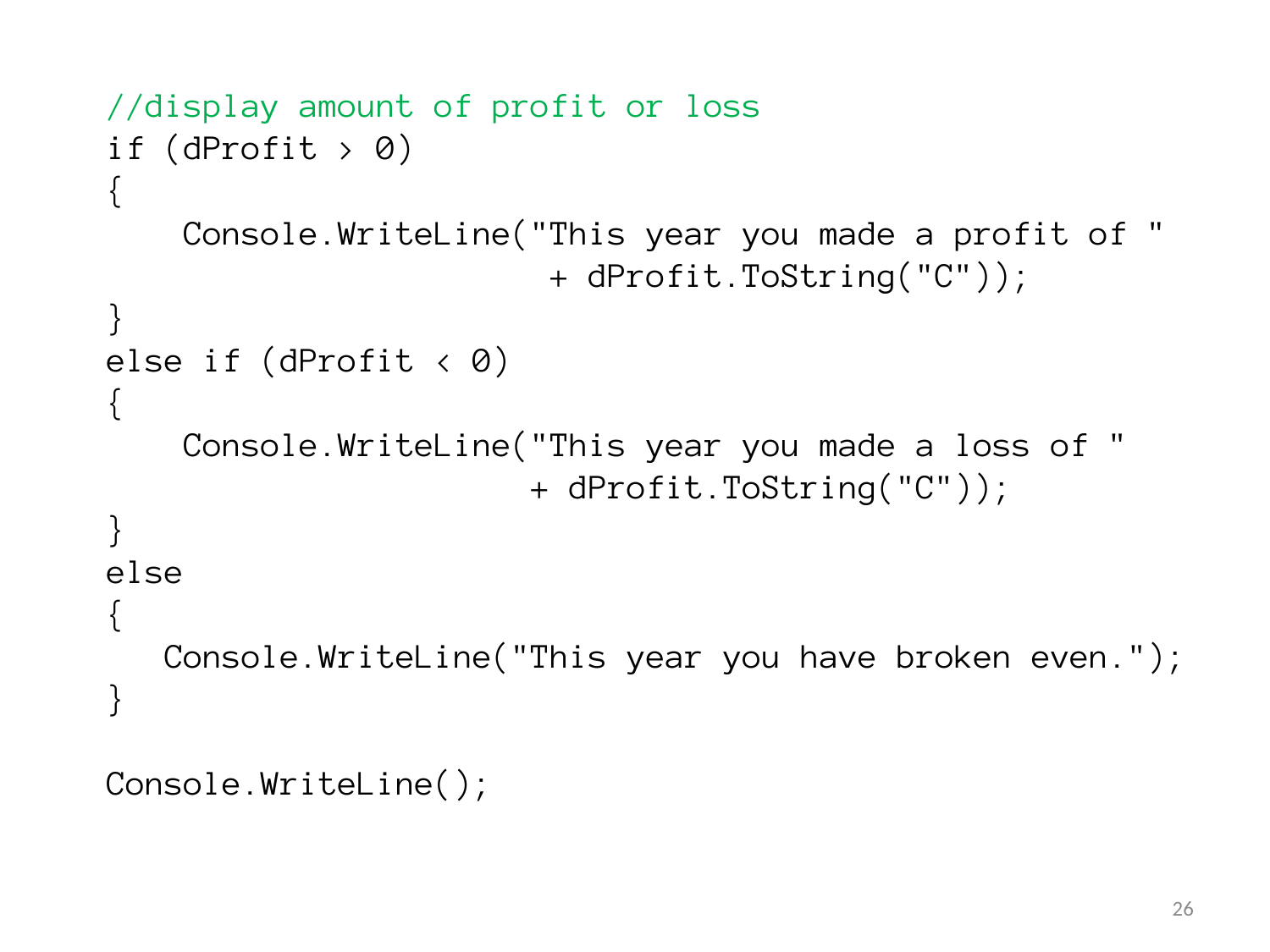

//display amount of profit or loss
if (dProfit > 0)
{
    Console.WriteLine("This year you made a profit of "
                       + dProfit.ToString("C"));
}
else if (dProfit < 0)
{
    Console.WriteLine("This year you made a loss of "
                      + dProfit.ToString("C"));
}
else
{
   Console.WriteLine("This year you have broken even.");
}

Console.WriteLine();

26